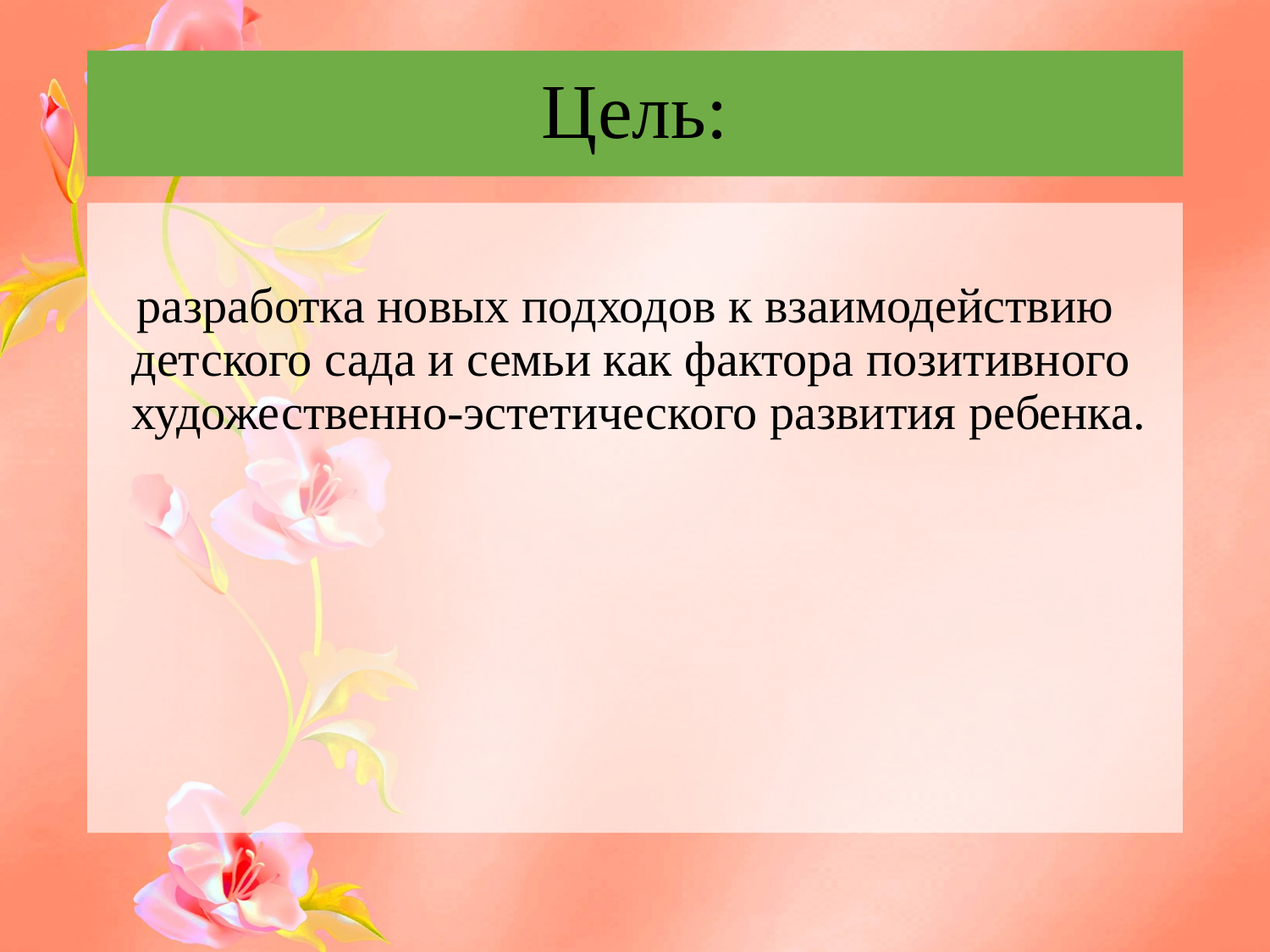

# Цель:

   разработка новых подходов к взаимодействию детского сада и семьи как фактора позитивного художественно-эстетического развития ребенка.